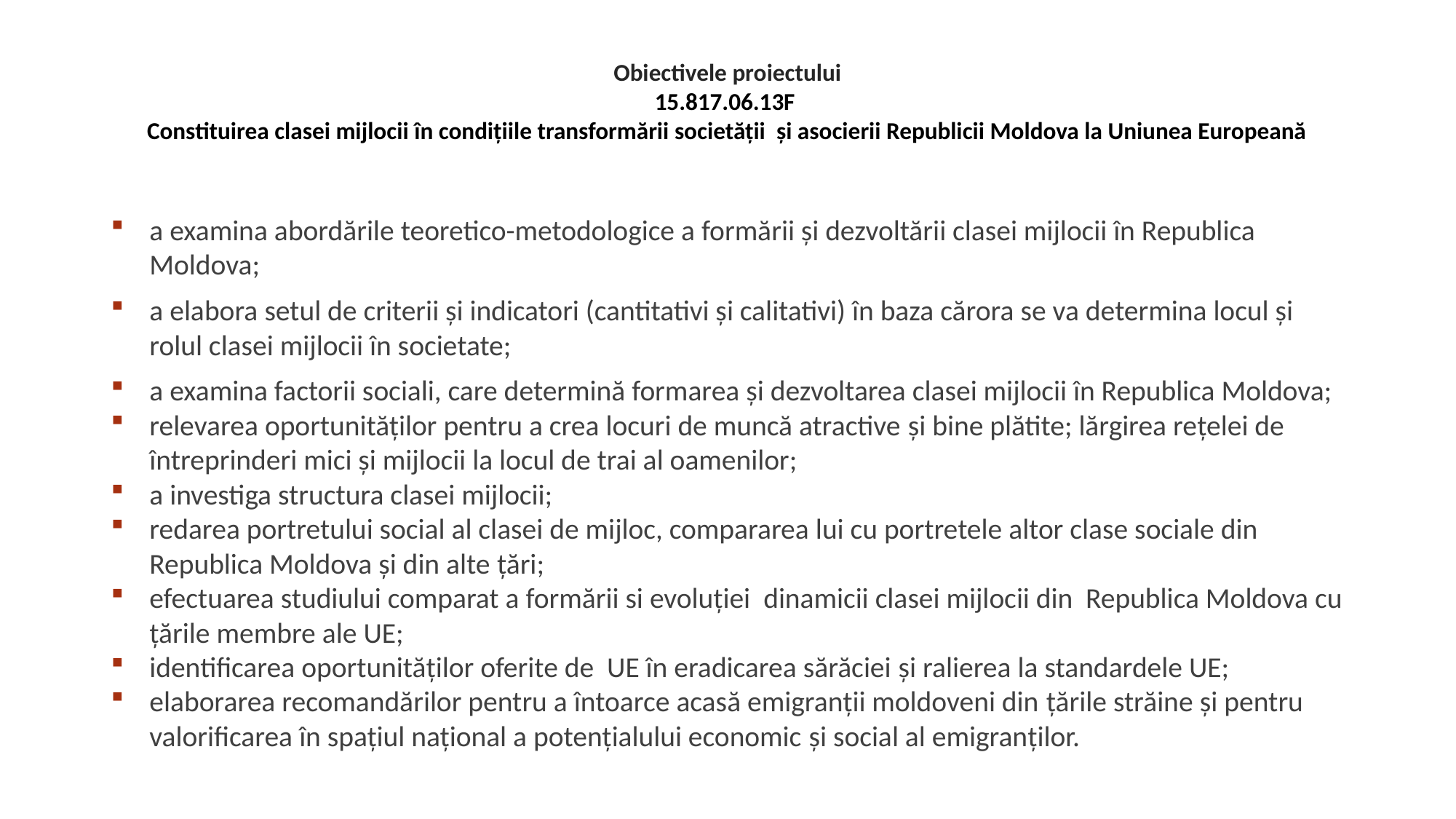

# Obiectivele proiectului 15.817.06.13F Constituirea clasei mijlocii în condiţiile transformării societăţii  şi asocierii Republicii Moldova la Uniunea Europeană
a examina abordările teoretico-metodologice a formării şi dezvoltării clasei mijlocii în Republica Moldova;
a elabora setul de criterii şi indicatori (cantitativi şi calitativi) în baza cărora se va determina locul şi rolul clasei mijlocii în societate;
a examina factorii sociali, care determină formarea şi dezvoltarea clasei mijlocii în Republica Moldova;
relevarea oportunităților pentru a crea locuri de muncă atractive și bine plătite; lărgirea reţelei de întreprinderi mici şi mijlocii la locul de trai al oamenilor;
a investiga structura clasei mijlocii;
redarea portretului social al clasei de mijloc, compararea lui cu portretele altor clase sociale din Republica Moldova şi din alte ţări;
efectuarea studiului comparat a formării si evoluției  dinamicii clasei mijlocii din  Republica Moldova cu ţările membre ale UE;
identificarea oportunităţilor oferite de  UE în eradicarea sărăciei și ralierea la standardele UE;
elaborarea recomandărilor pentru a întoarce acasă emigranții moldoveni din ţările străine și pentru valorificarea în spațiul național a potențialului economic și social al emigranţilor.